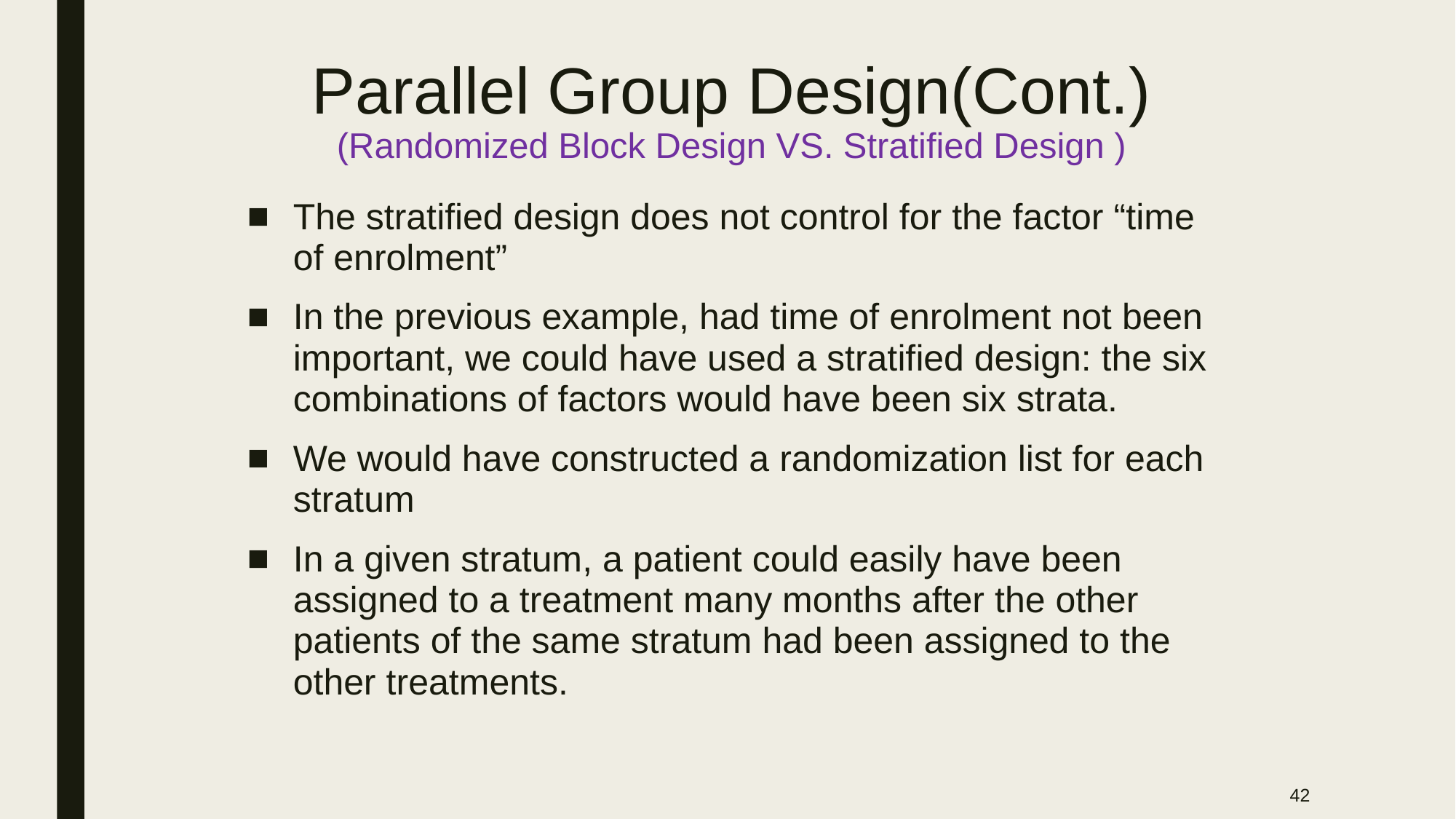

# Parallel Group Design(Cont.) (Randomized Block Design VS. Stratified Design )
The stratified design does not control for the factor “time of enrolment”
In the previous example, had time of enrolment not been important, we could have used a stratified design: the six combinations of factors would have been six strata.
We would have constructed a randomization list for each stratum
In a given stratum, a patient could easily have been assigned to a treatment many months after the other patients of the same stratum had been assigned to the other treatments.

42